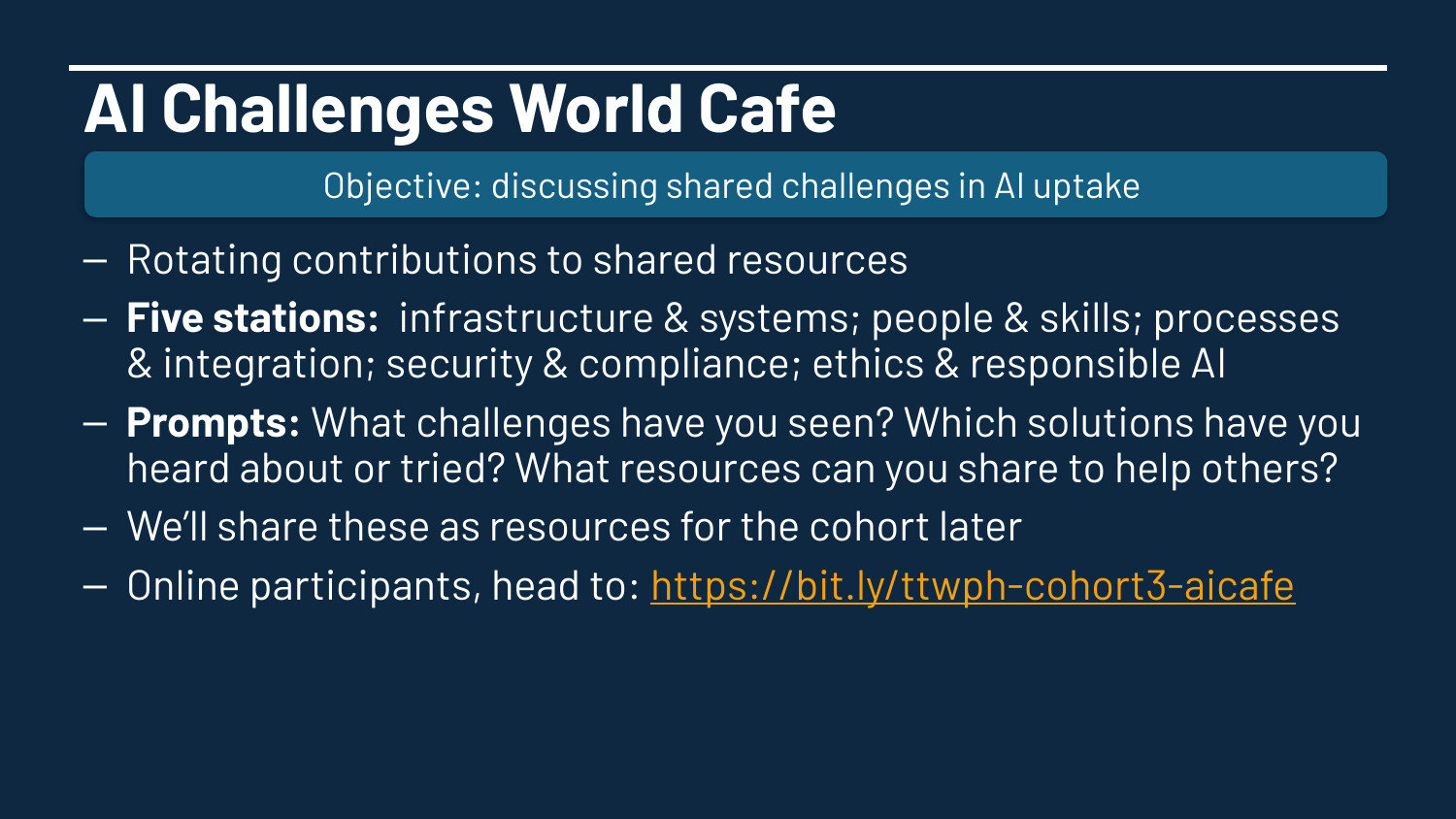

AI Challenges World Cafe
Objective: discussing shared challenges in AI uptake
Rotating contributions to shared resources
Five stations:  infrastructure & systems; people & skills; processes & integration; security & compliance; ethics & responsible AI
Prompts: What challenges have you seen? Which solutions have you heard about or tried? What resources can you share to help others?
We’ll share these as resources for the cohort later
Online participants, head to: https://bit.ly/ttwph-cohort3-aicafe